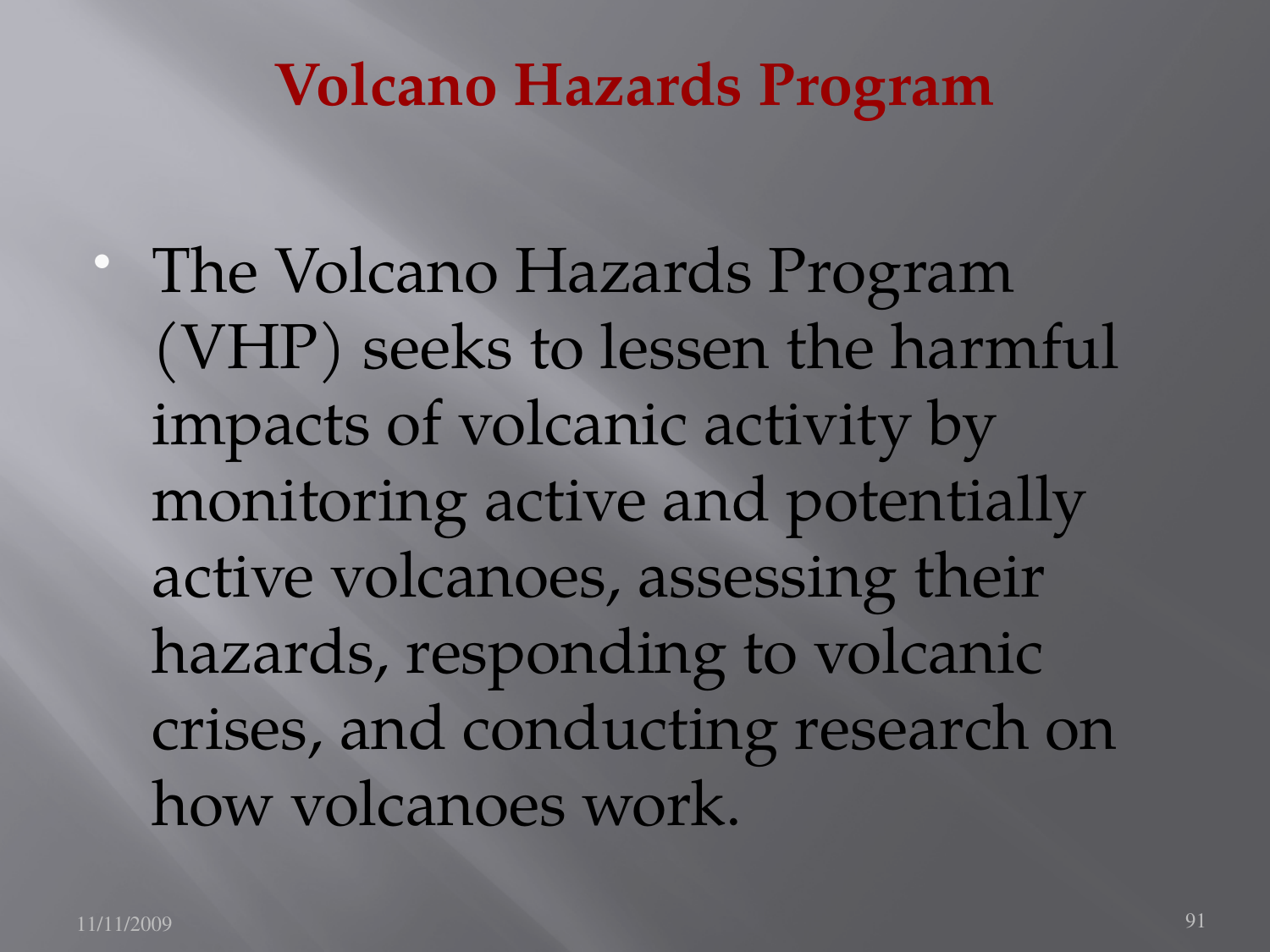

# Volcano Hazards Program
The Volcano Hazards Program (VHP) seeks to lessen the harmful impacts of volcanic activity by monitoring active and potentially active volcanoes, assessing their hazards, responding to volcanic crises, and conducting research on how volcanoes work.
11/11/2009
91